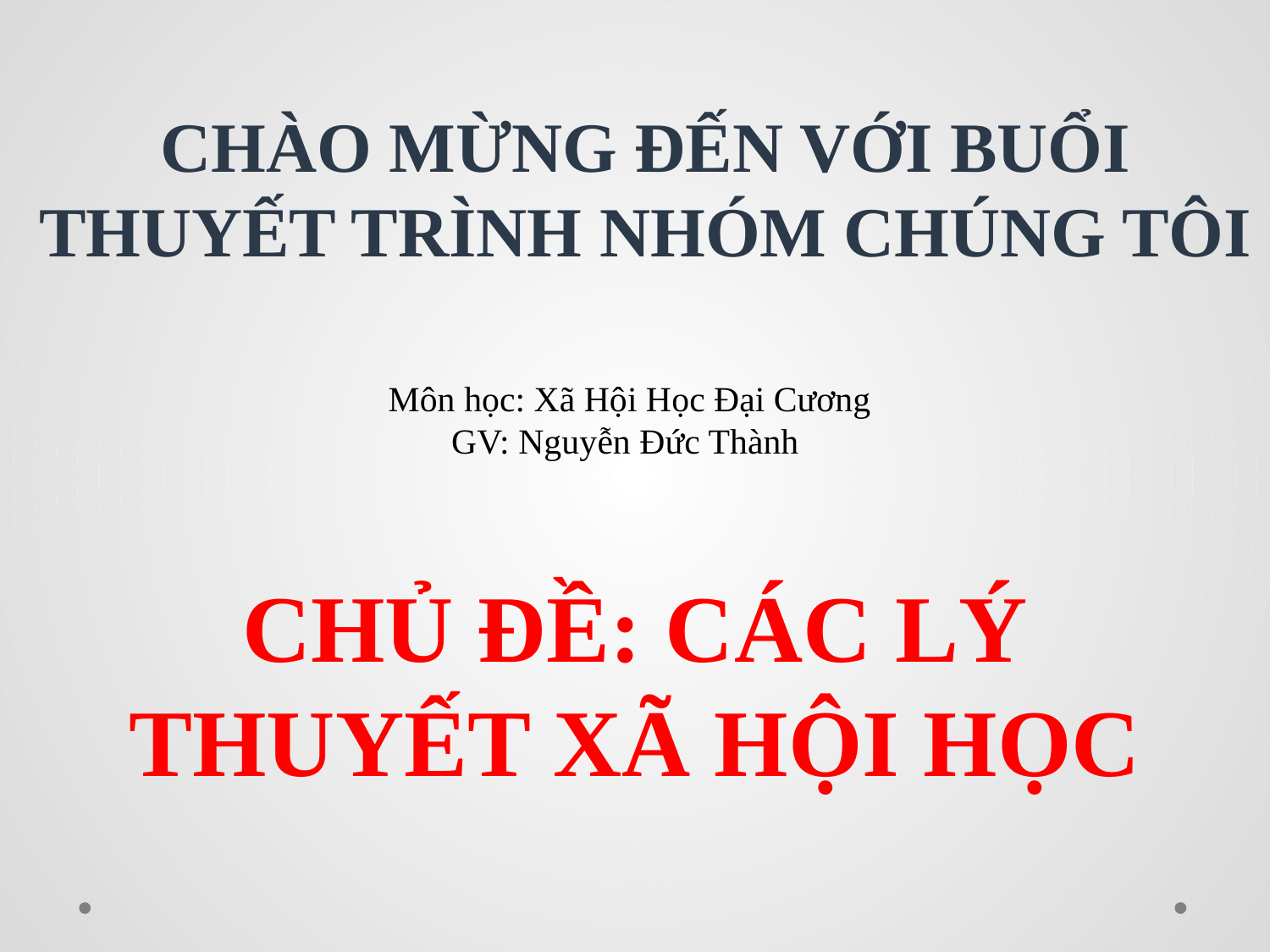

CHÀO MỪNG ĐẾN VỚI BUỔI THUYẾT TRÌNH NHÓM CHÚNG TÔI
Môn học: Xã Hội Học Đại Cương
GV: Nguyễn Đức Thành
CHỦ ĐỀ: CÁC LÝ THUYẾT XÃ HỘI HỌC